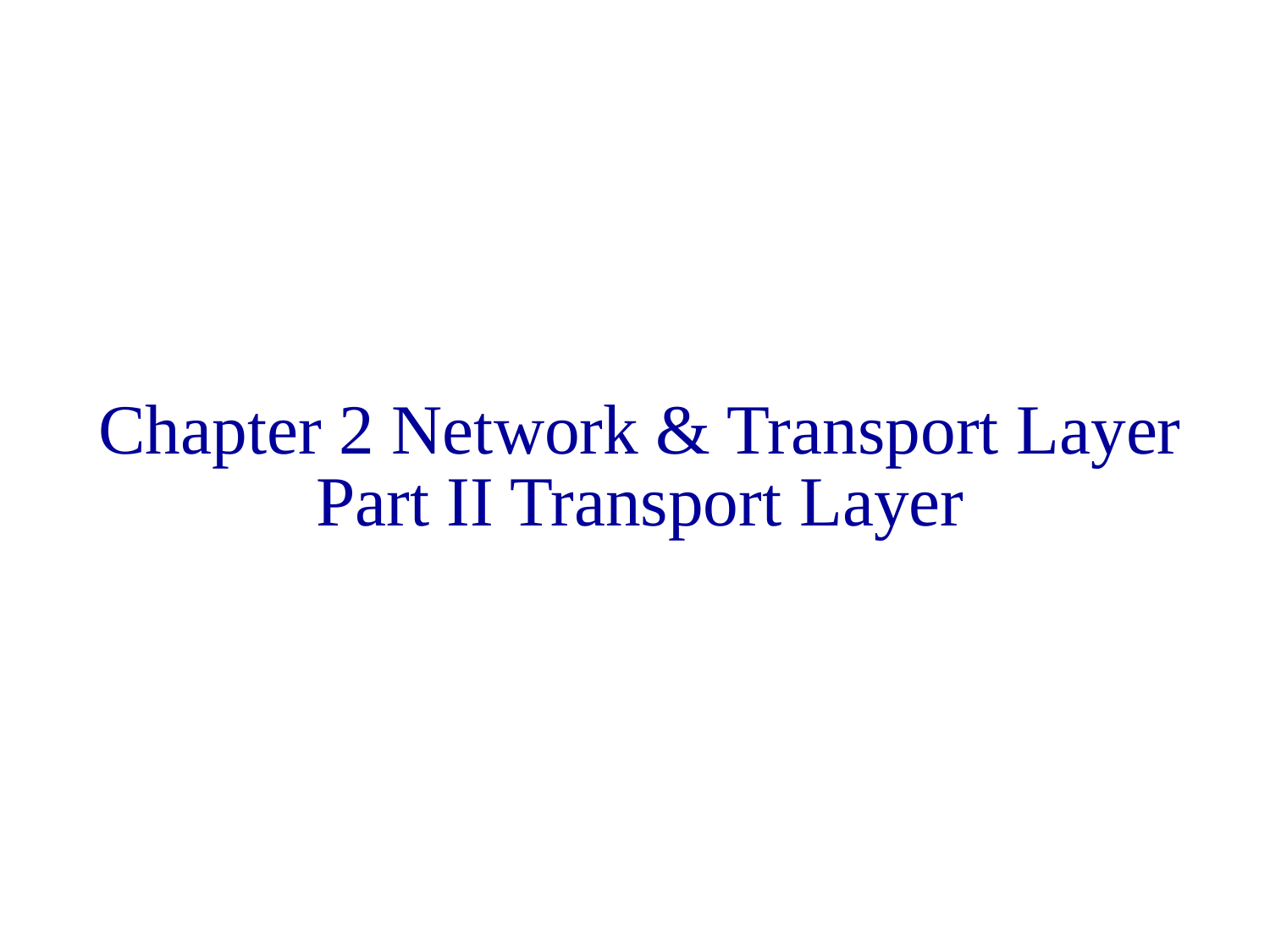

Chapter 2 Network & Transport Layer
Part II Transport Layer